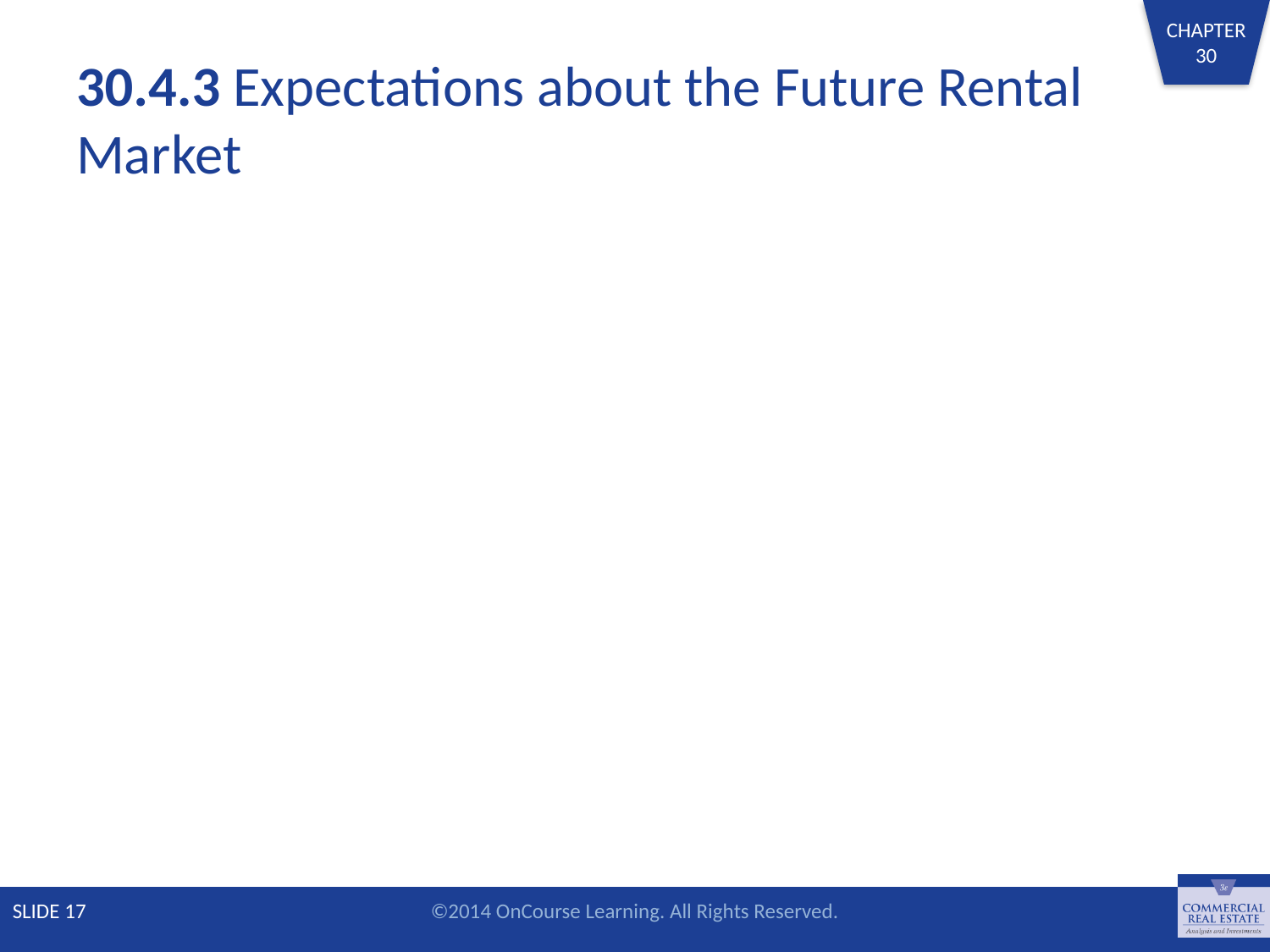

# 30.4.3 Expectations about the Future Rental Market

SLIDE 17